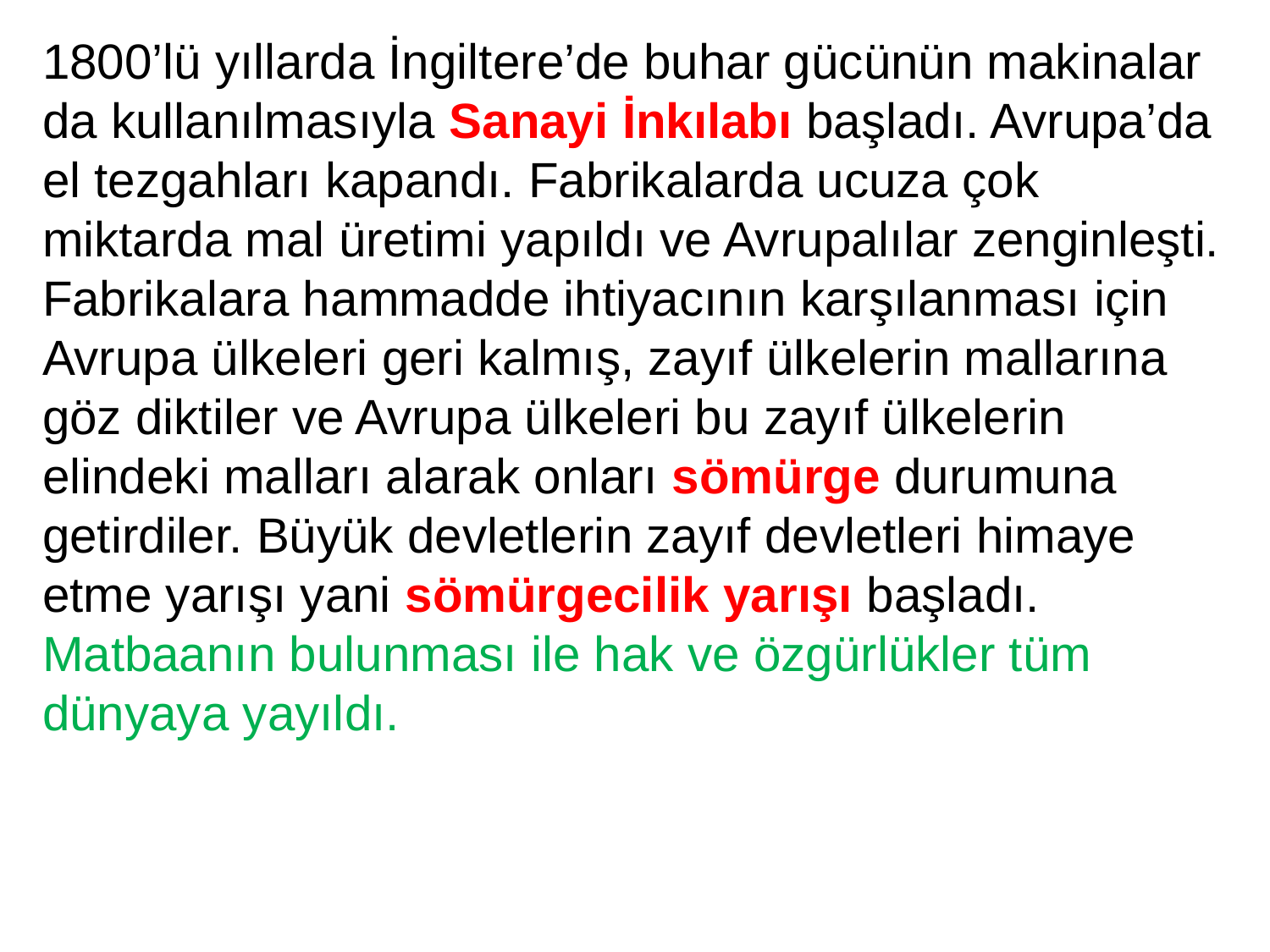

1800’lü yıllarda İngiltere’de buhar gücünün makinalar da kullanılmasıyla Sanayi İnkılabı başladı. Avrupa’da el tezgahları kapandı. Fabrikalarda ucuza çok miktarda mal üretimi yapıldı ve Avrupalılar zenginleşti.
Fabrikalara hammadde ihtiyacının karşılanması için Avrupa ülkeleri geri kalmış, zayıf ülkelerin mallarına göz diktiler ve Avrupa ülkeleri bu zayıf ülkelerin elindeki malları alarak onları sömürge durumuna getirdiler. Büyük devletlerin zayıf devletleri himaye etme yarışı yani sömürgecilik yarışı başladı.
Matbaanın bulunması ile hak ve özgürlükler tüm dünyaya yayıldı.